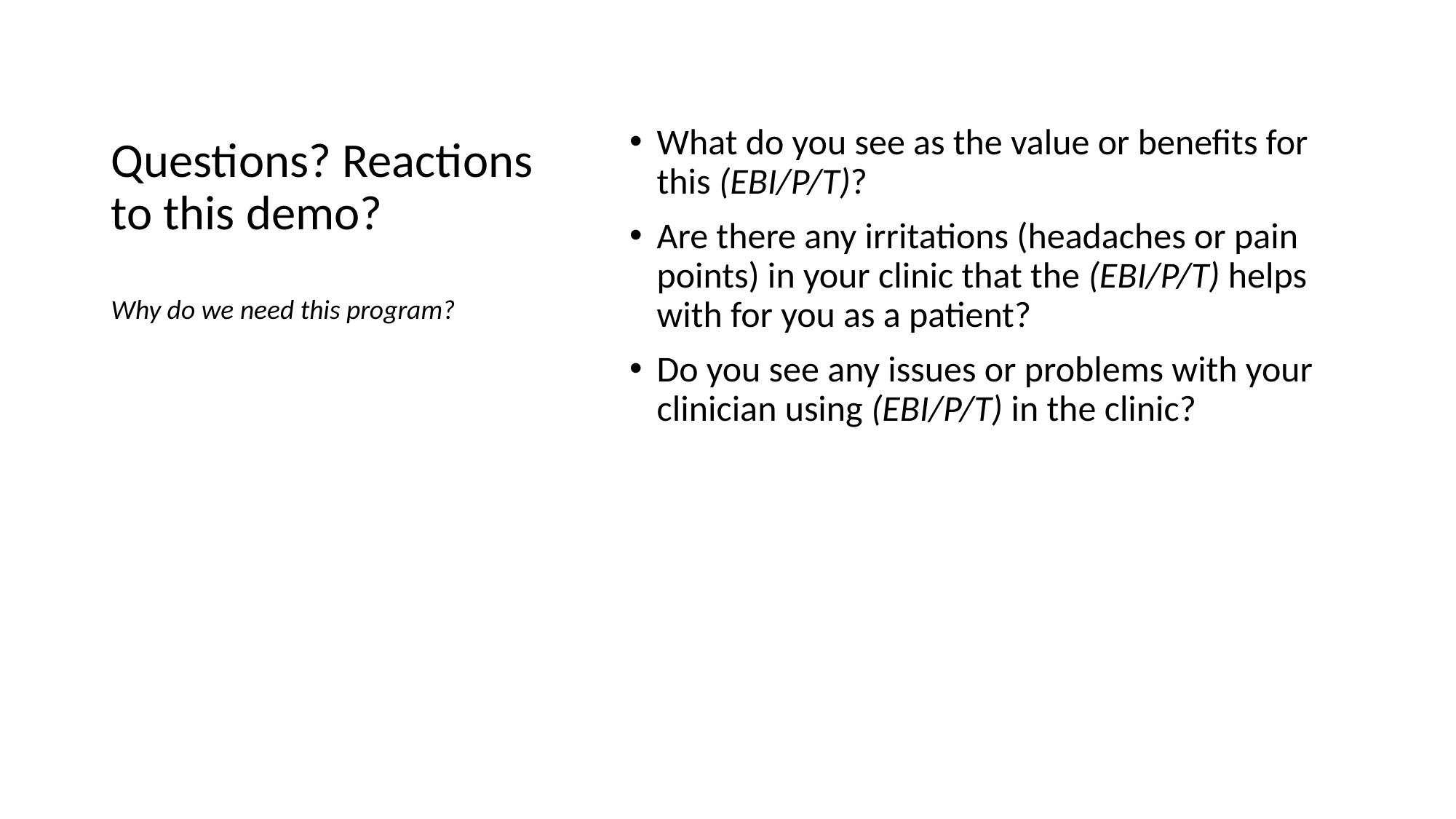

# Questions? Reactions to this demo?
What do you see as the value or benefits for this (EBI/P/T)?
Are there any irritations (headaches or pain points) in your clinic that the (EBI/P/T) helps with for you as a patient?
Do you see any issues or problems with your clinician using (EBI/P/T) in the clinic?

Why do we need this program?